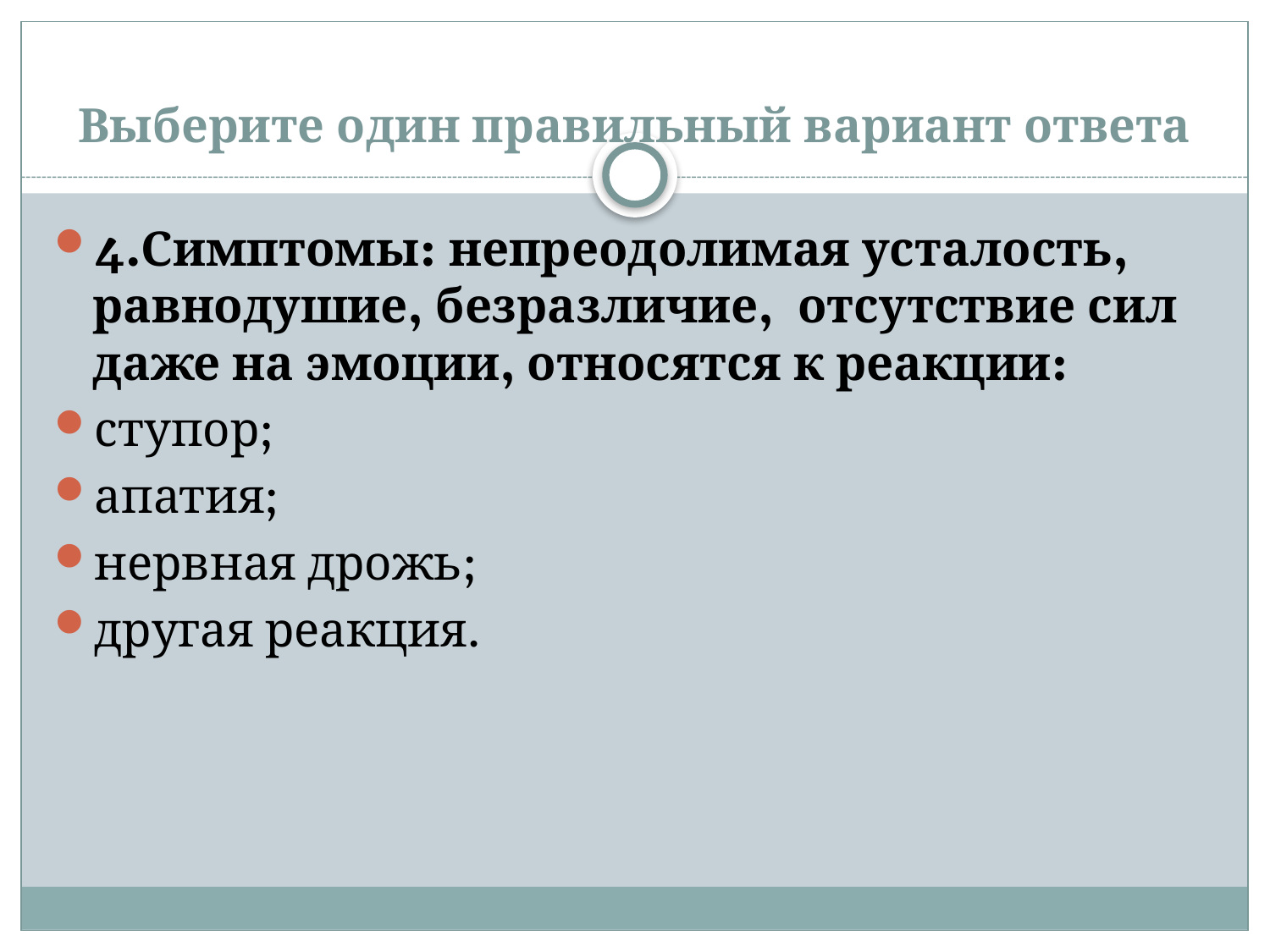

# Выберите один правильный вариант ответа
4.Симптомы: непреодолимая усталость, равнодушие, безразличие,  отсутствие сил даже на эмоции, относятся к реакции:
ступор;
апатия;
нервная дрожь;
другая реакция.